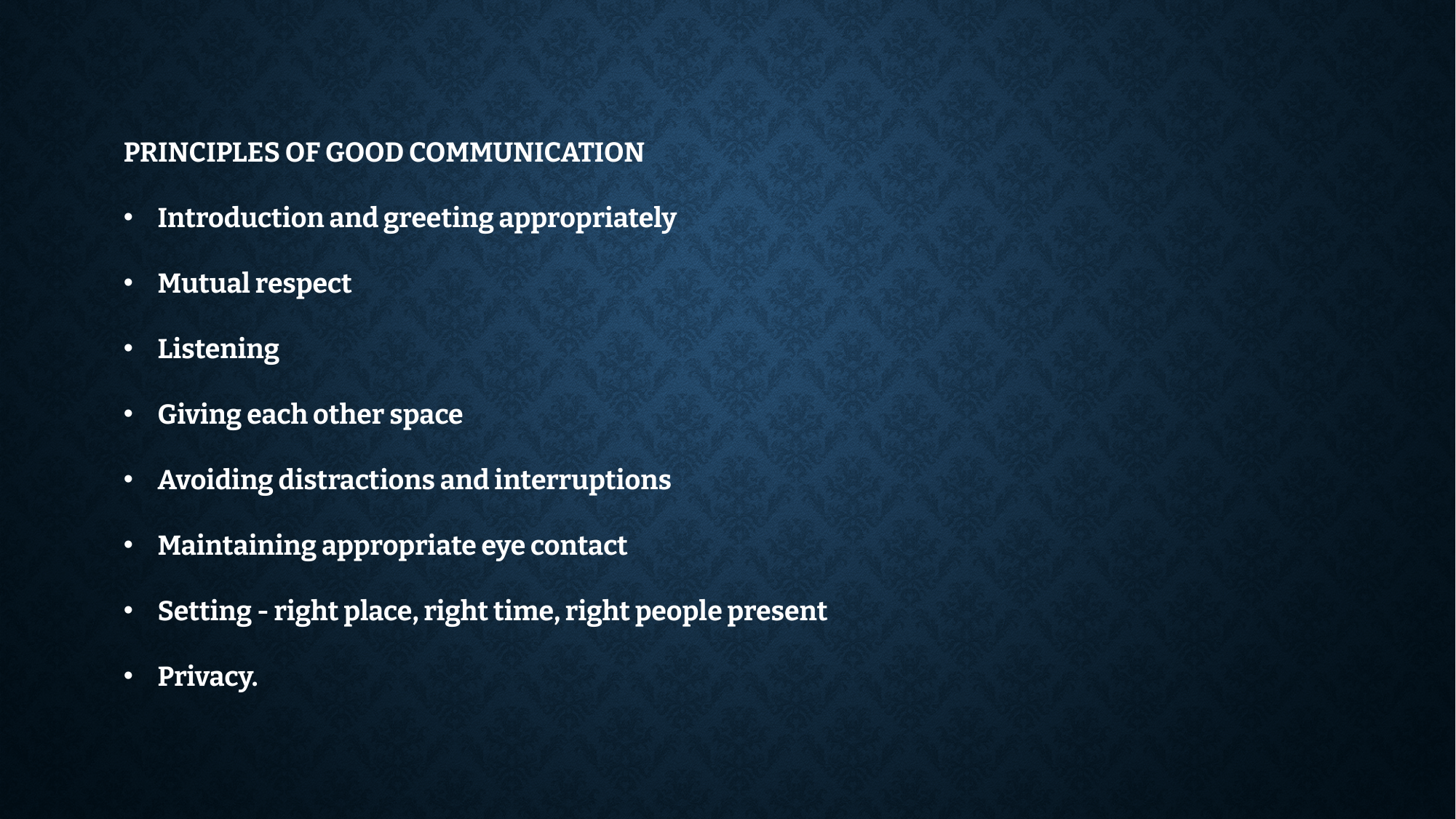

PRINCIPLES OF GOOD COMMUNICATION

Introduction and greeting appropriately

Mutual respect

Listening

Giving each other space

Avoiding distractions and interruptions

Maintaining appropriate eye contact

Setting - right place, right time, right people present

Privacy.